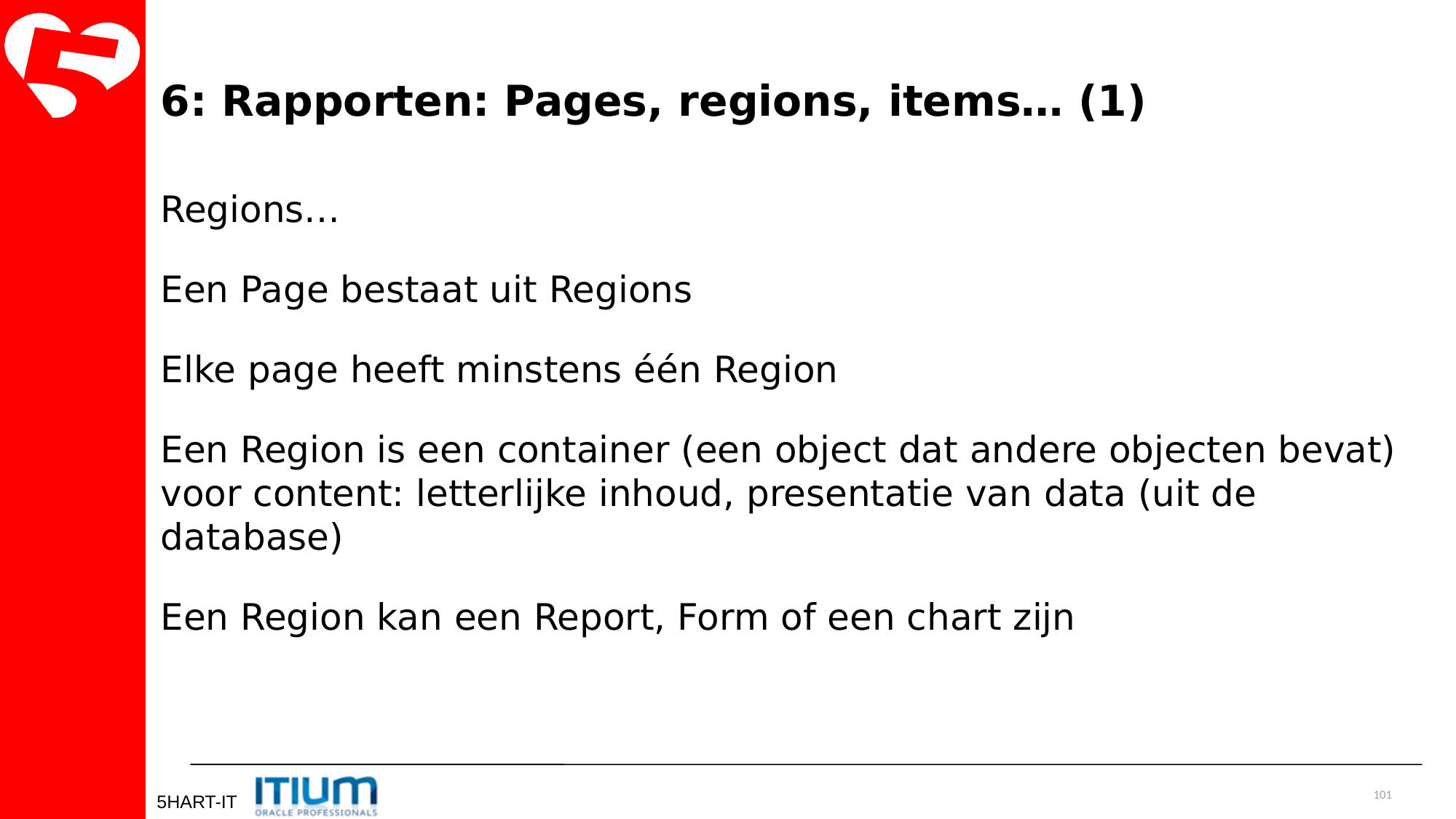

6: Rapporten: Pages, regions, items… (1)
Regions…
Een Page bestaat uit Regions
Elke page heeft minstens één Region
Een Region is een container (een object dat andere objecten bevat) voor content: letterlijke inhoud, presentatie van data (uit de database)
Een Region kan een Report, Form of een chart zijn
101